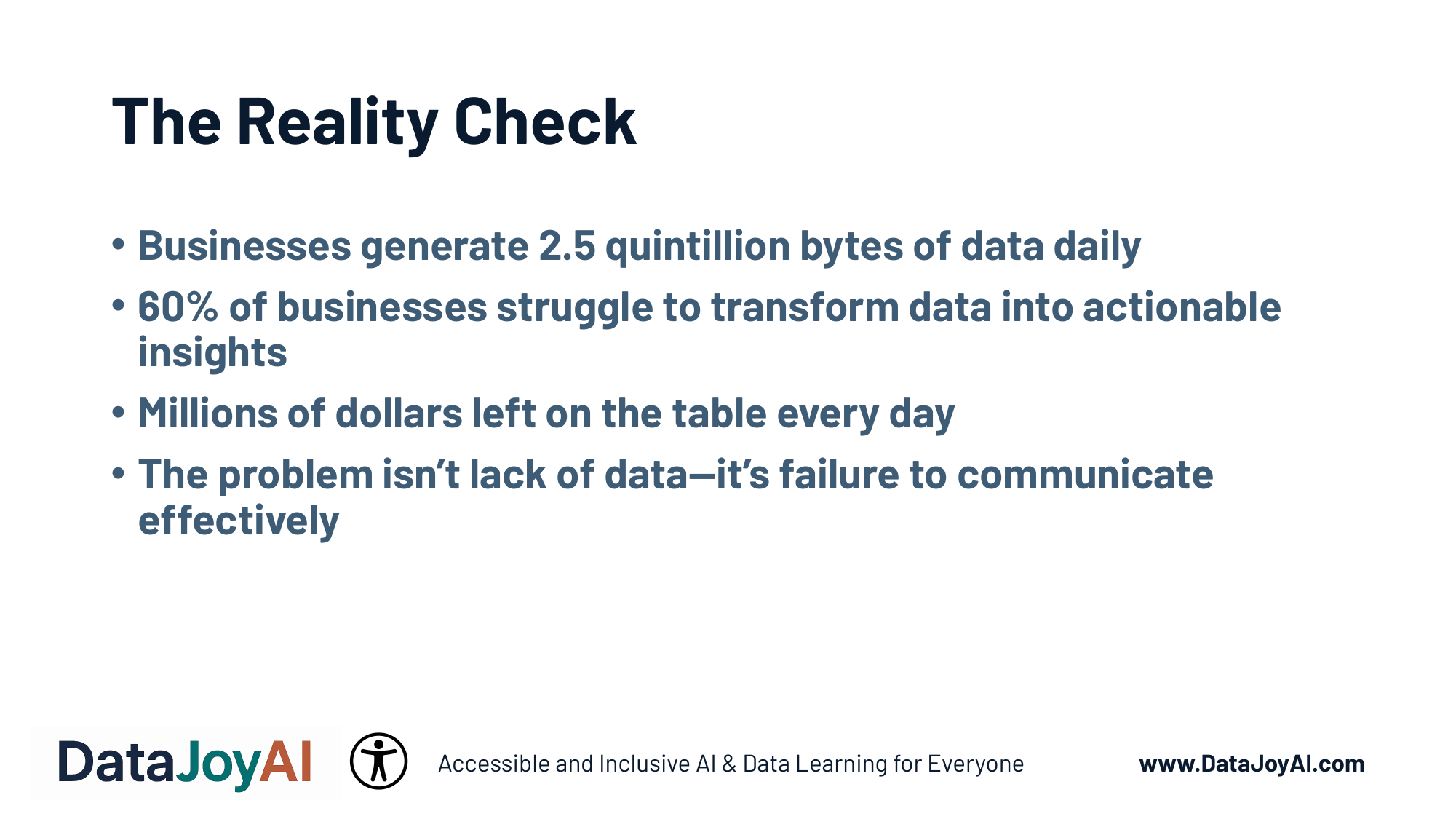

# The Reality Check
Businesses generate 2.5 quintillion bytes of data daily
60% of businesses struggle to transform data into actionable insights
Millions of dollars left on the table every day
The problem isn’t lack of data—it’s failure to communicate effectively